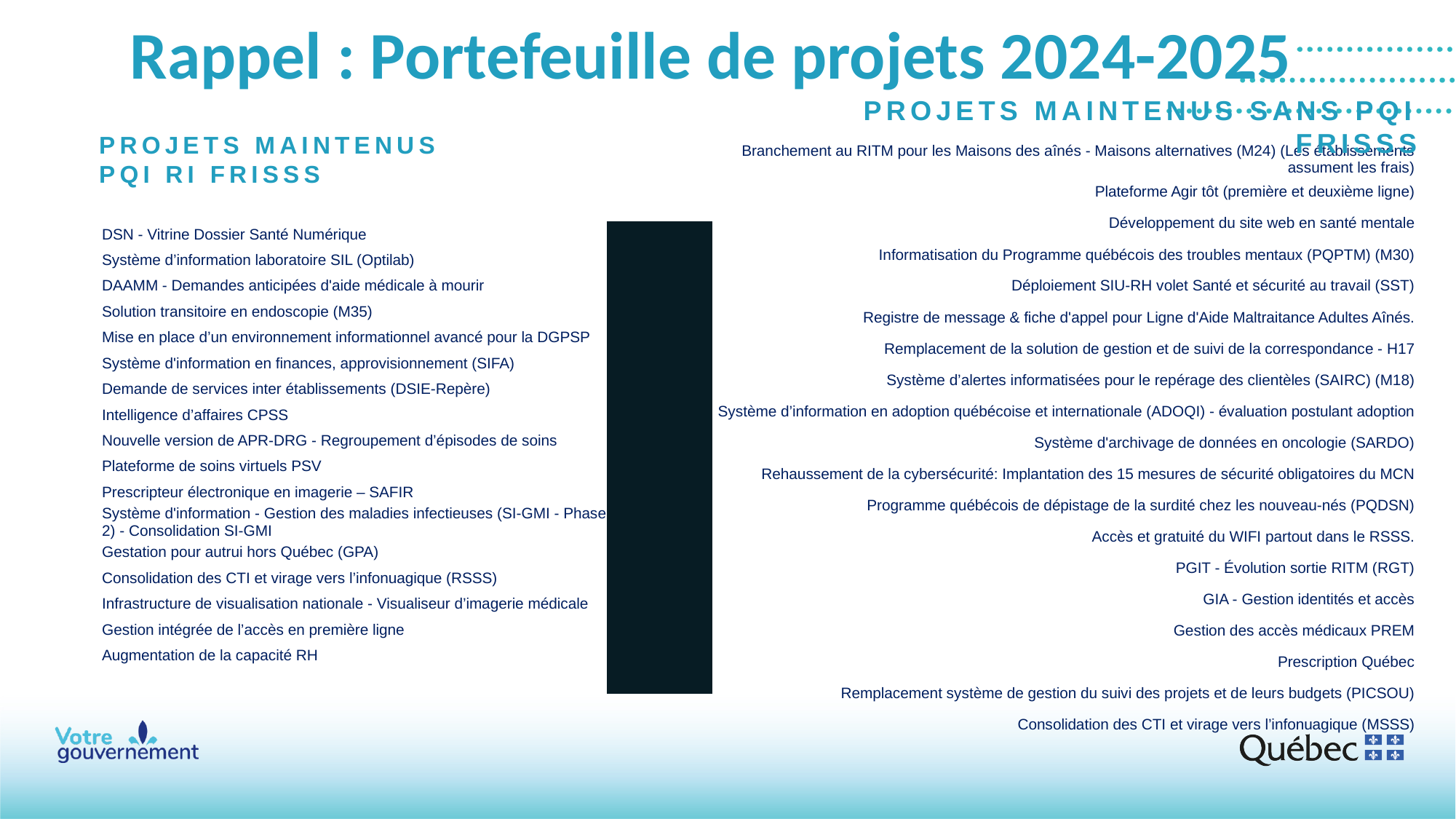

Projets maintenus
PQI RI FRISSS
# Rappel : Portefeuille de projets 2024-2025
Projets maintenus sans PQI FRISSS
| Branchement au RITM pour les Maisons des aînés - Maisons alternatives (M24) (Les établissements assument les frais) |
| --- |
| Plateforme Agir tôt (première et deuxième ligne) |
| Développement du site web en santé mentale |
| Informatisation du Programme québécois des troubles mentaux (PQPTM) (M30) |
| Déploiement SIU-RH volet Santé et sécurité au travail (SST) |
| Registre de message & fiche d'appel pour Ligne d'Aide Maltraitance Adultes Aînés. |
| Remplacement de la solution de gestion et de suivi de la correspondance - H17 |
| Système d’alertes informatisées pour le repérage des clientèles (SAIRC) (M18) |
| Système d’information en adoption québécoise et internationale (ADOQI) - évaluation postulant adoption |
| Système d'archivage de données en oncologie (SARDO) |
| Rehaussement de la cybersécurité: Implantation des 15 mesures de sécurité obligatoires du MCN |
| Programme québécois de dépistage de la surdité chez les nouveau-nés (PQDSN) |
| Accès et gratuité du WIFI partout dans le RSSS. |
| PGIT - Évolution sortie RITM (RGT) |
| GIA - Gestion identités et accès |
| Gestion des accès médicaux PREM |
| Prescription Québec |
| Remplacement système de gestion du suivi des projets et de leurs budgets (PICSOU) |
| Consolidation des CTI et virage vers l’infonuagique (MSSS) |
| DSN - Vitrine Dossier Santé Numérique |  |
| --- | --- |
| Système d’information laboratoire SIL (Optilab) |  |
| DAAMM - Demandes anticipées d'aide médicale à mourir |  |
| Solution transitoire en endoscopie (M35) |  |
| Mise en place d’un environnement informationnel avancé pour la DGPSP |  |
| Système d'information en finances, approvisionnement (SIFA) |  |
| Demande de services inter établissements (DSIE-Repère) |  |
| Intelligence d’affaires CPSS |  |
| Nouvelle version de APR-DRG - Regroupement d’épisodes de soins |  |
| Plateforme de soins virtuels PSV |  |
| Prescripteur électronique en imagerie – SAFIR |  |
| Système d'information - Gestion des maladies infectieuses (SI-GMI - Phase 2) - Consolidation SI-GMI |  |
| Gestation pour autrui hors Québec (GPA) |  |
| Consolidation des CTI et virage vers l’infonuagique (RSSS) |  |
| Infrastructure de visualisation nationale - Visualiseur d’imagerie médicale |  |
| Gestion intégrée de l’accès en première ligne |  |
| Augmentation de la capacité RH |  |
|  |  |